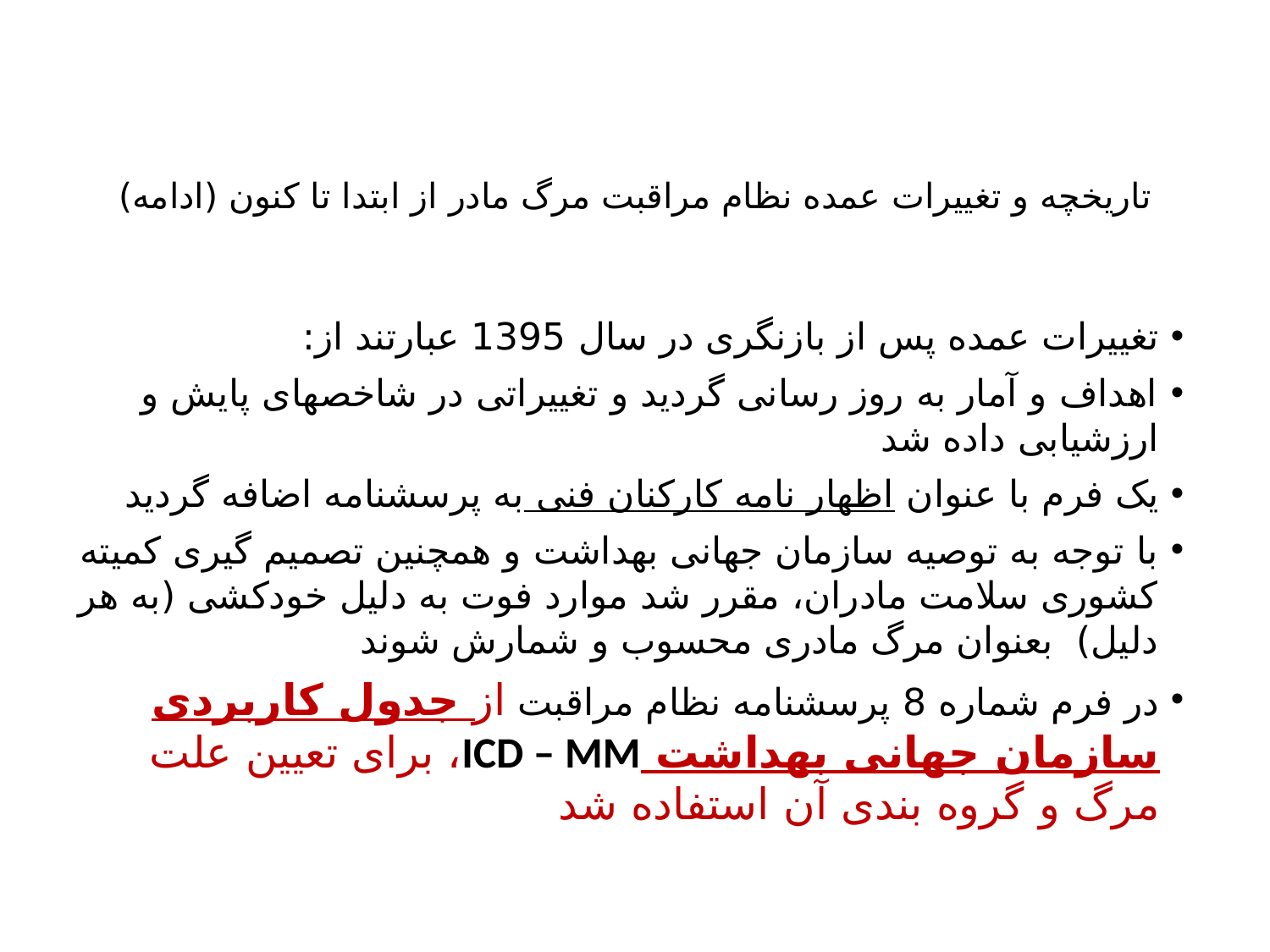

# تاریخچه و تغییرات عمده نظام مراقبت مرگ مادر از ابتدا تا کنون (ادامه)
تغییرات عمده پس از بازنگری در سال 1395 عبارتند از:
اهداف و آمار به روز رسانی گردید و تغییراتی در شاخصهای پایش و ارزشیابی داده شد
یک فرم با عنوان اظهار نامه کارکنان فنی به پرسشنامه اضافه گردید
با توجه به توصیه سازمان جهانی بهداشت و همچنین تصمیم گیری کمیته کشوری سلامت مادران، مقرر شد موارد فوت به دلیل خودکشی (به هر دلیل)  بعنوان مرگ مادری محسوب و شمارش شوند
در فرم شماره 8 پرسشنامه نظام مراقبت از جدول کاربردی سازمان جهانی بهداشت ICD – MM، برای تعیین علت مرگ و گروه بندی آن استفاده شد